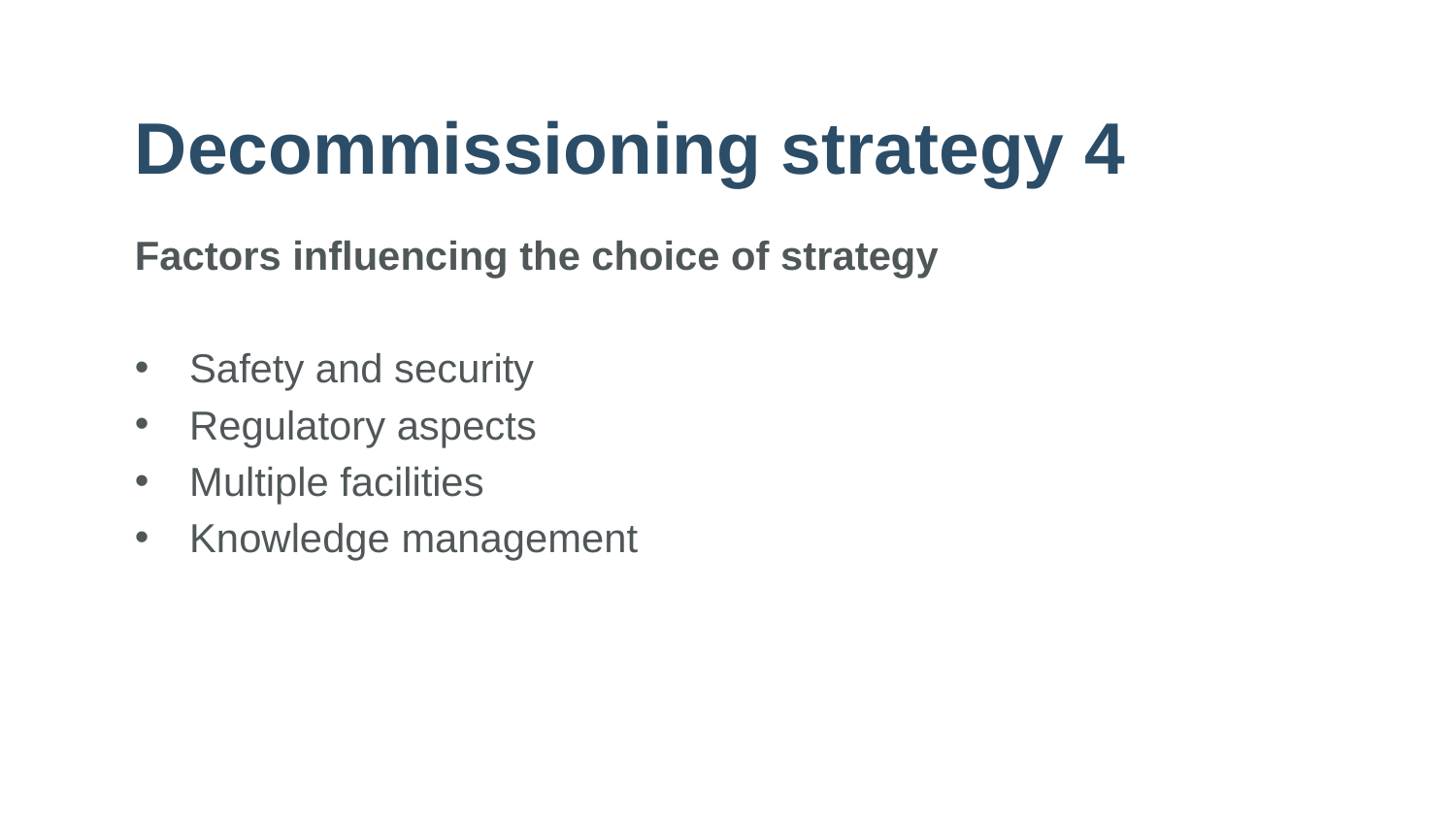

# Decommissioning strategy 4
Factors influencing the choice of strategy

Safety and security
Regulatory aspects
Multiple facilities
Knowledge management